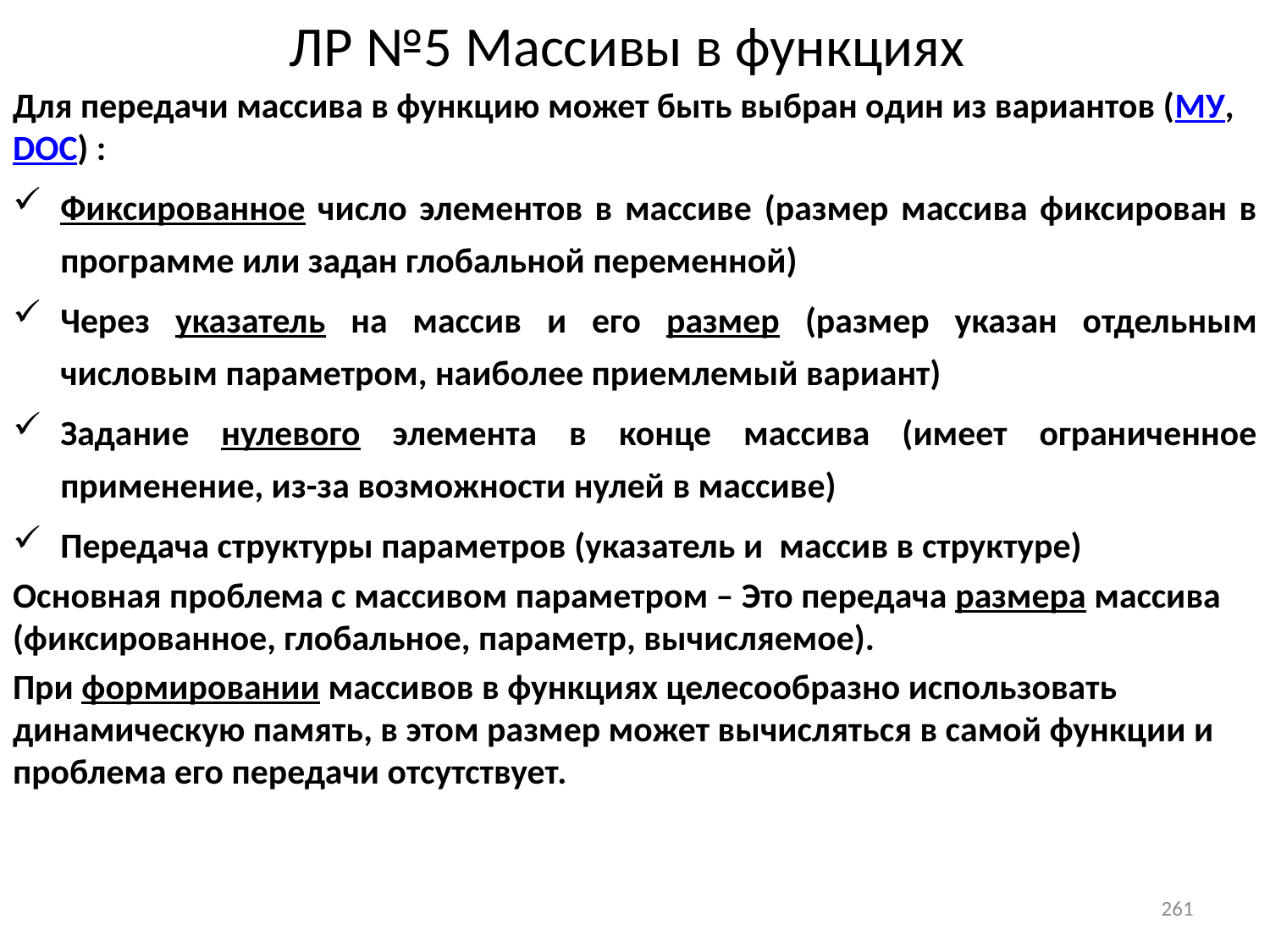

# ЛР №5 Массивы в функциях
Для передачи массива в функцию может быть выбран один из вариантов (МУ, DOC) :
Фиксированное число элементов в массиве (размер массива фиксирован в программе или задан глобальной переменной)
Через указатель на массив и его размер (размер указан отдельным числовым параметром, наиболее приемлемый вариант)
Задание нулевого элемента в конце массива (имеет ограниченное применение, из-за возможности нулей в массиве)
Передача структуры параметров (указатель и  массив в структуре)
Основная проблема с массивом параметром – Это передача размера массива (фиксированное, глобальное, параметр, вычисляемое).
При формировании массивов в функциях целесообразно использовать динамическую память, в этом размер может вычисляться в самой функции и проблема его передачи отсутствует.

261